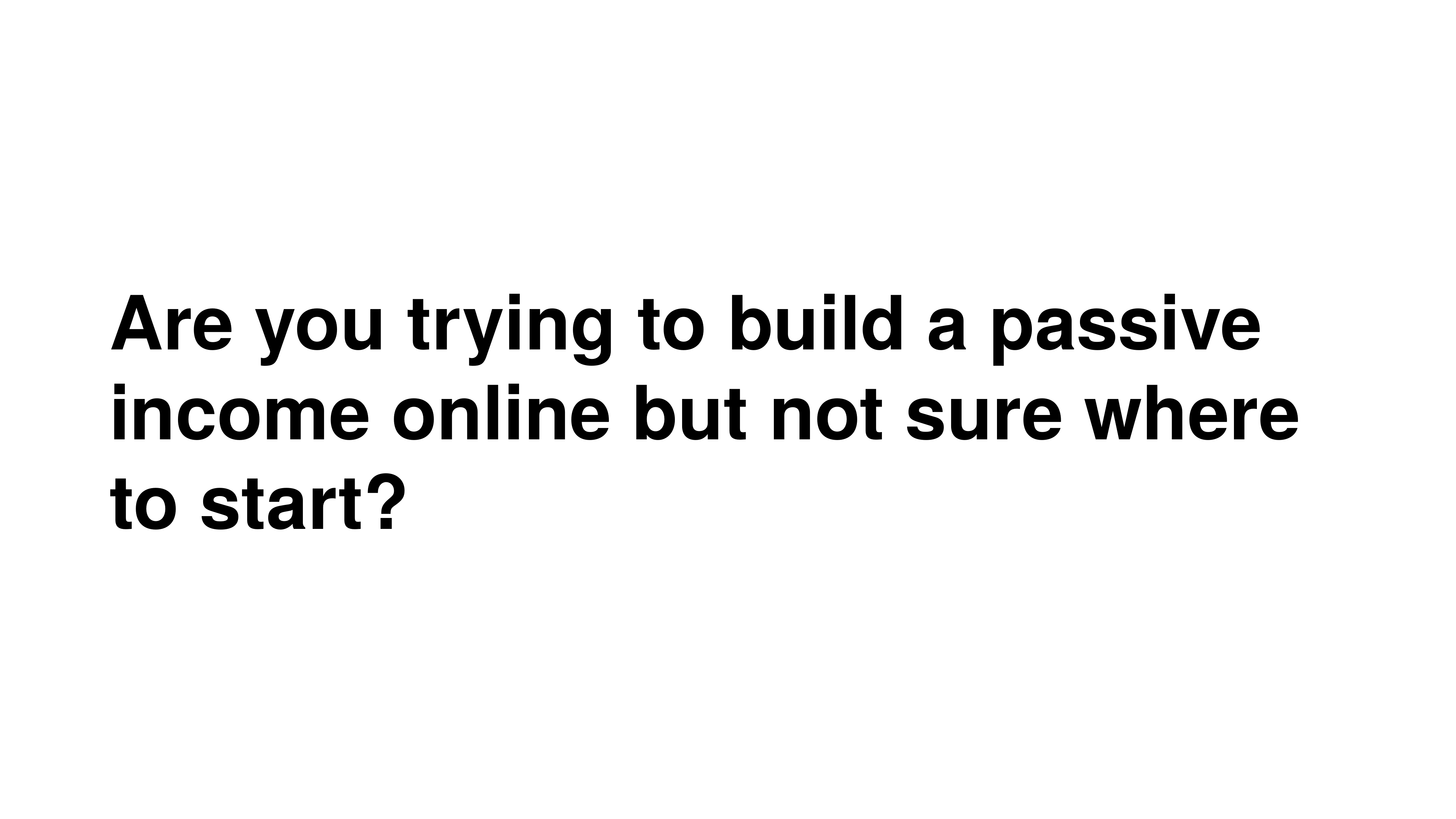

# Are you trying to build a passive income online but not sure where to start?